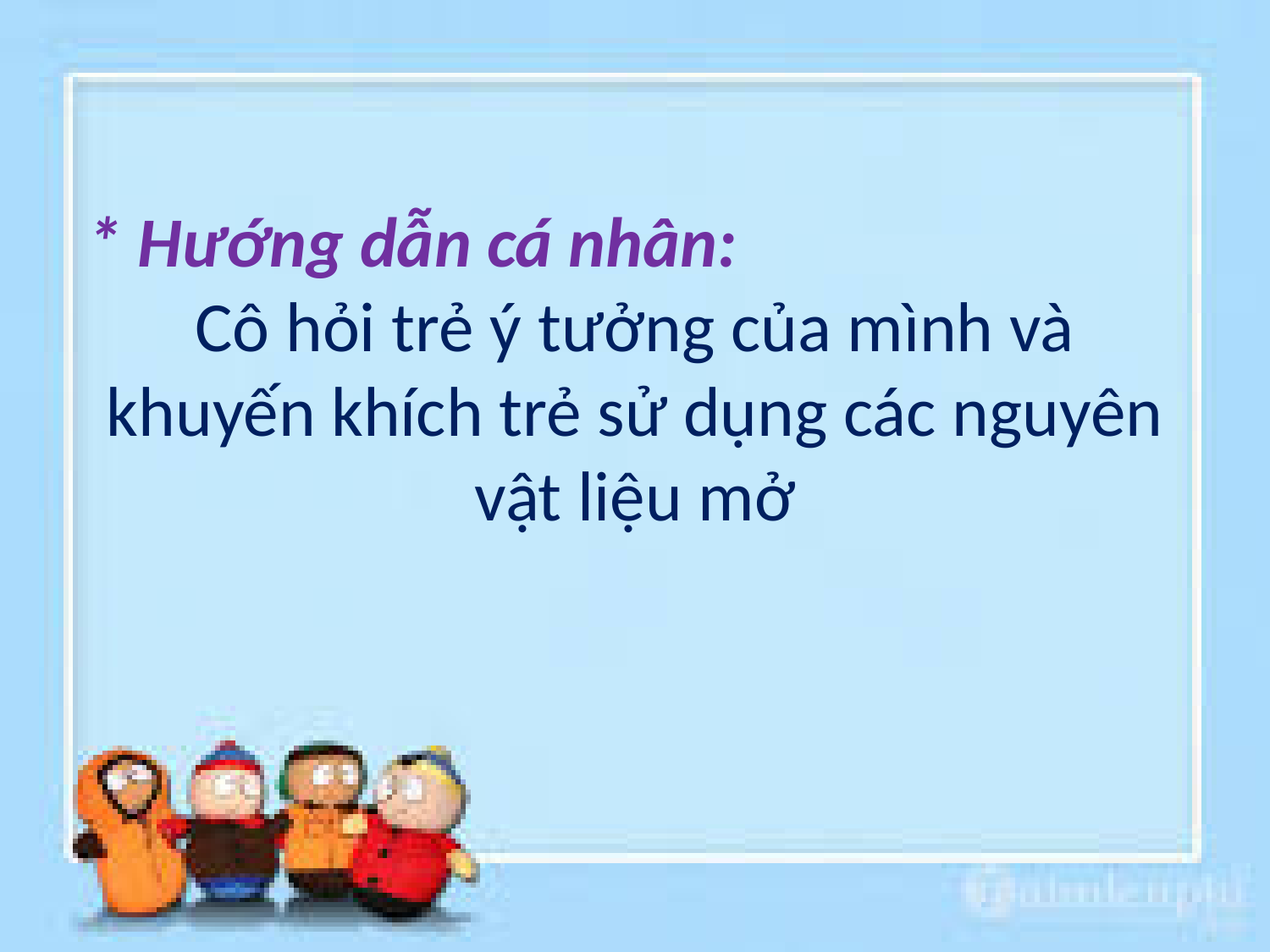

* Hướng dẫn cá nhân:
Cô hỏi trẻ ý tưởng của mình và khuyến khích trẻ sử dụng các nguyên vật liệu mở